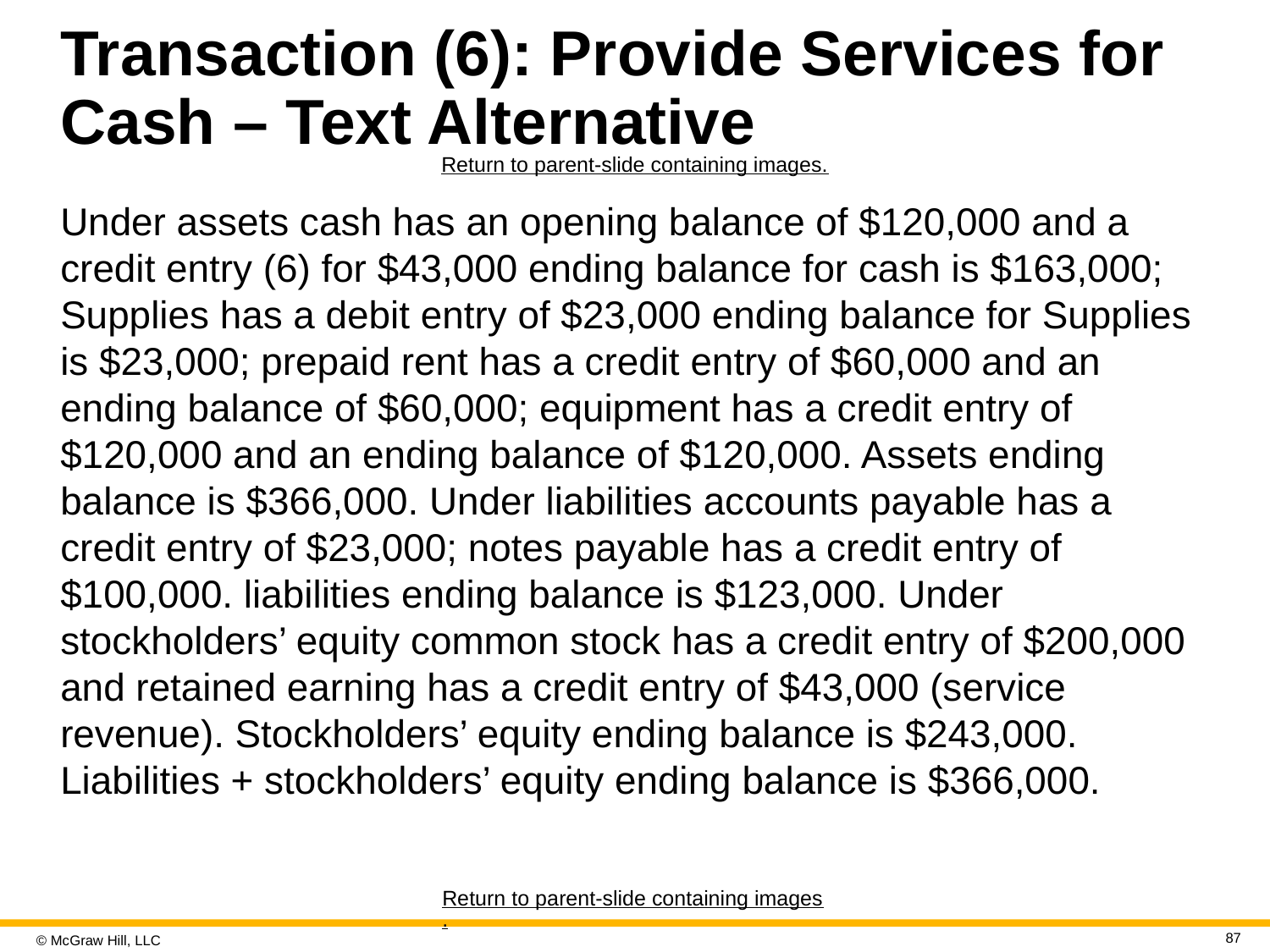

# Transaction (6): Provide Services for Cash – Text Alternative
Return to parent-slide containing images.
Under assets cash has an opening balance of $120,000 and a credit entry (6) for $43,000 ending balance for cash is $163,000; Supplies has a debit entry of $23,000 ending balance for Supplies is $23,000; prepaid rent has a credit entry of $60,000 and an ending balance of $60,000; equipment has a credit entry of $120,000 and an ending balance of $120,000. Assets ending balance is $366,000. Under liabilities accounts payable has a credit entry of $23,000; notes payable has a credit entry of $100,000. liabilities ending balance is $123,000. Under stockholders’ equity common stock has a credit entry of $200,000 and retained earning has a credit entry of $43,000 (service revenue). Stockholders’ equity ending balance is $243,000. Liabilities + stockholders’ equity ending balance is $366,000.
Return to parent-slide containing images.
87